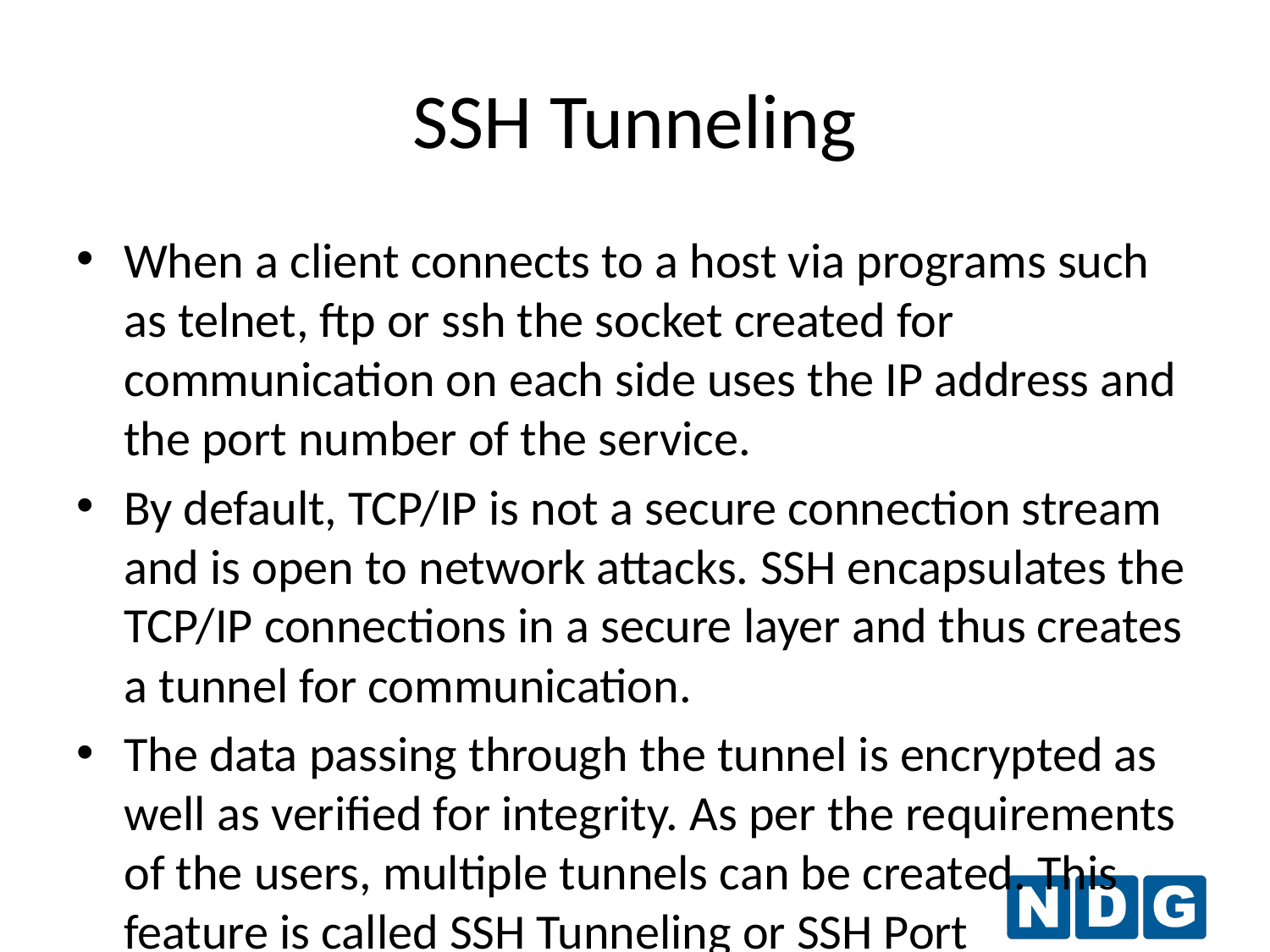

# SSH Tunneling
When a client connects to a host via programs such as telnet, ftp or ssh the socket created for communication on each side uses the IP address and the port number of the service.
By default, TCP/IP is not a secure connection stream and is open to network attacks. SSH encapsulates the TCP/IP connections in a secure layer and thus creates a tunnel for communication.
The data passing through the tunnel is encrypted as well as verified for integrity. As per the requirements of the users, multiple tunnels can be created. This feature is called SSH Tunneling or SSH Port Forwarding.